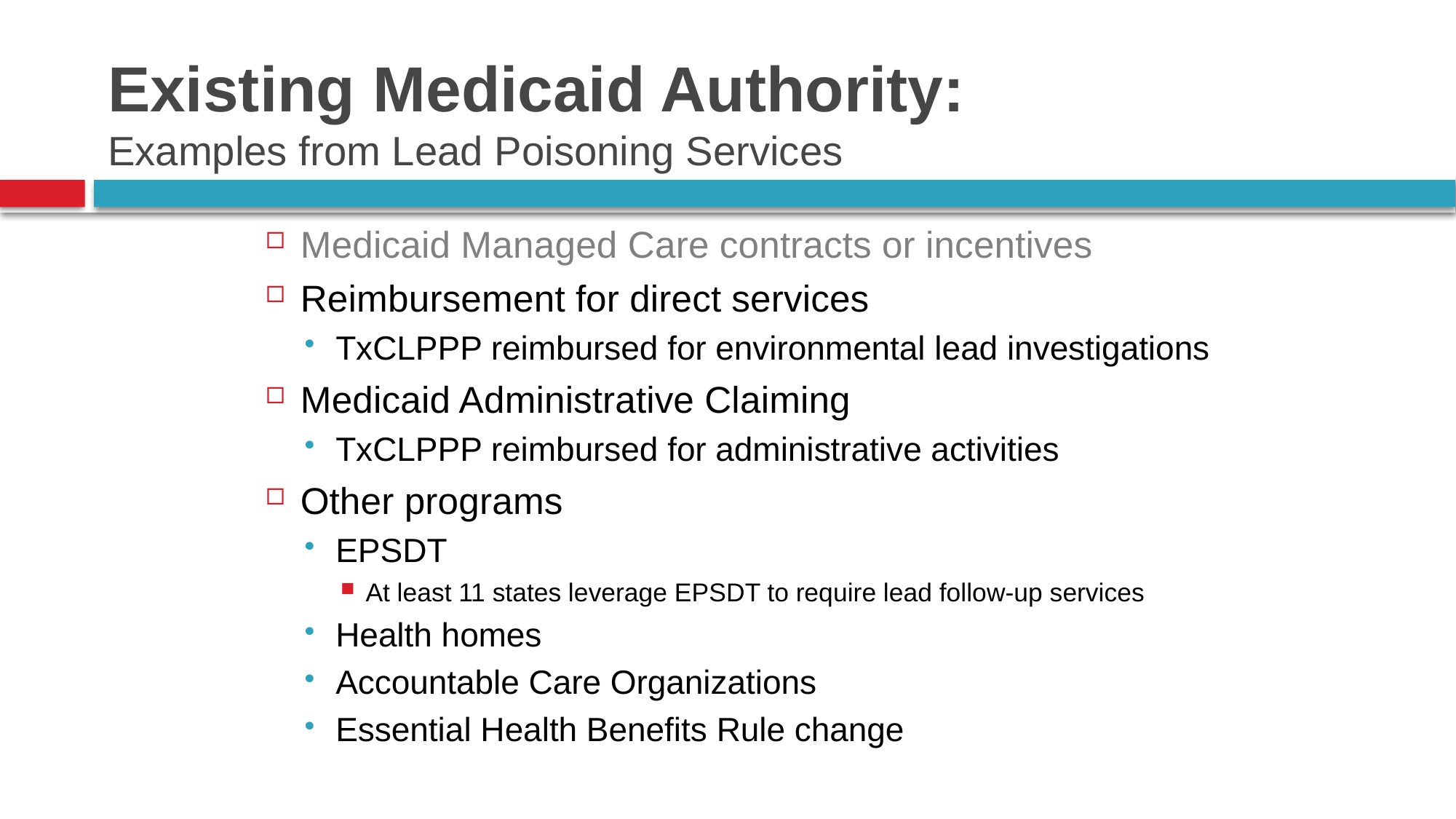

# Existing Medicaid Authority: Examples from Lead Poisoning Services
Medicaid Managed Care contracts or incentives
Reimbursement for direct services
TxCLPPP reimbursed for environmental lead investigations
Medicaid Administrative Claiming
TxCLPPP reimbursed for administrative activities
Other programs
EPSDT
At least 11 states leverage EPSDT to require lead follow-up services
Health homes
Accountable Care Organizations
Essential Health Benefits Rule change